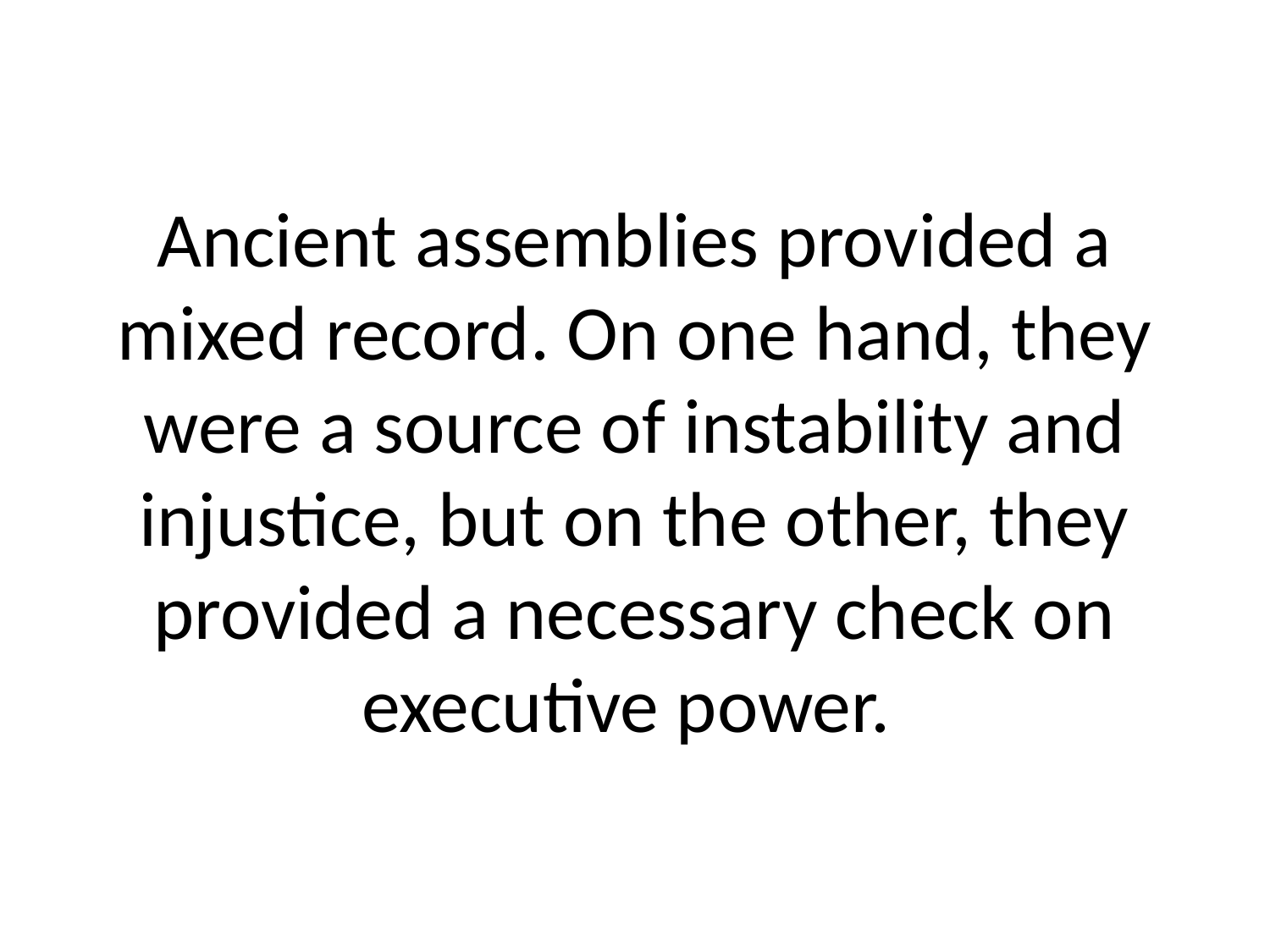

# Ancient assemblies provided a mixed record. On one hand, they were a source of instability and injustice, but on the other, they provided a necessary check on executive power.